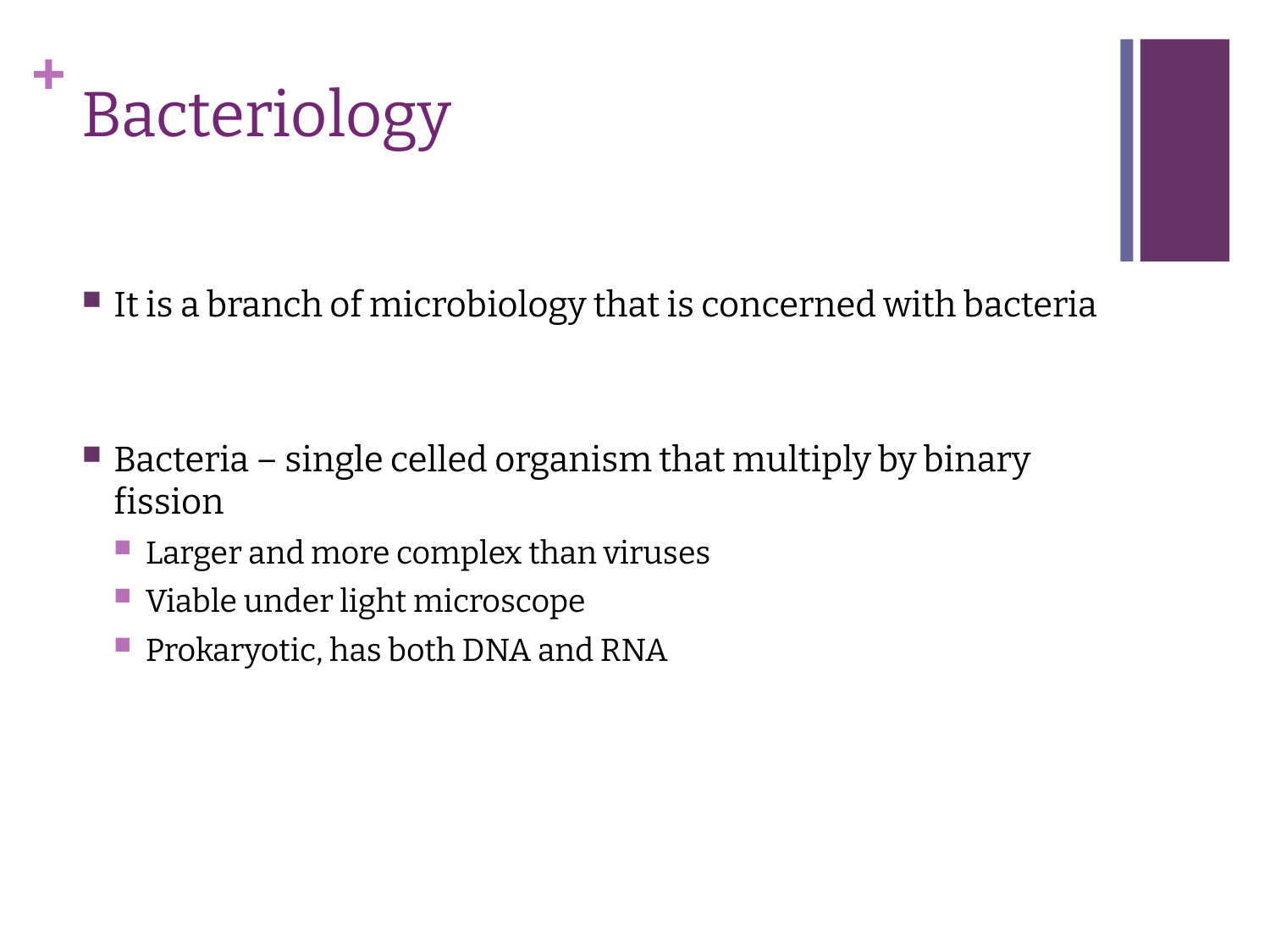

# Bacteriology
It is a branch of microbiology that is concerned with bacteria

Bacteria – single celled organism that multiply by binary fission
Larger and more complex than viruses
Viable under light microscope
Prokaryotic, has both DNA and RNA